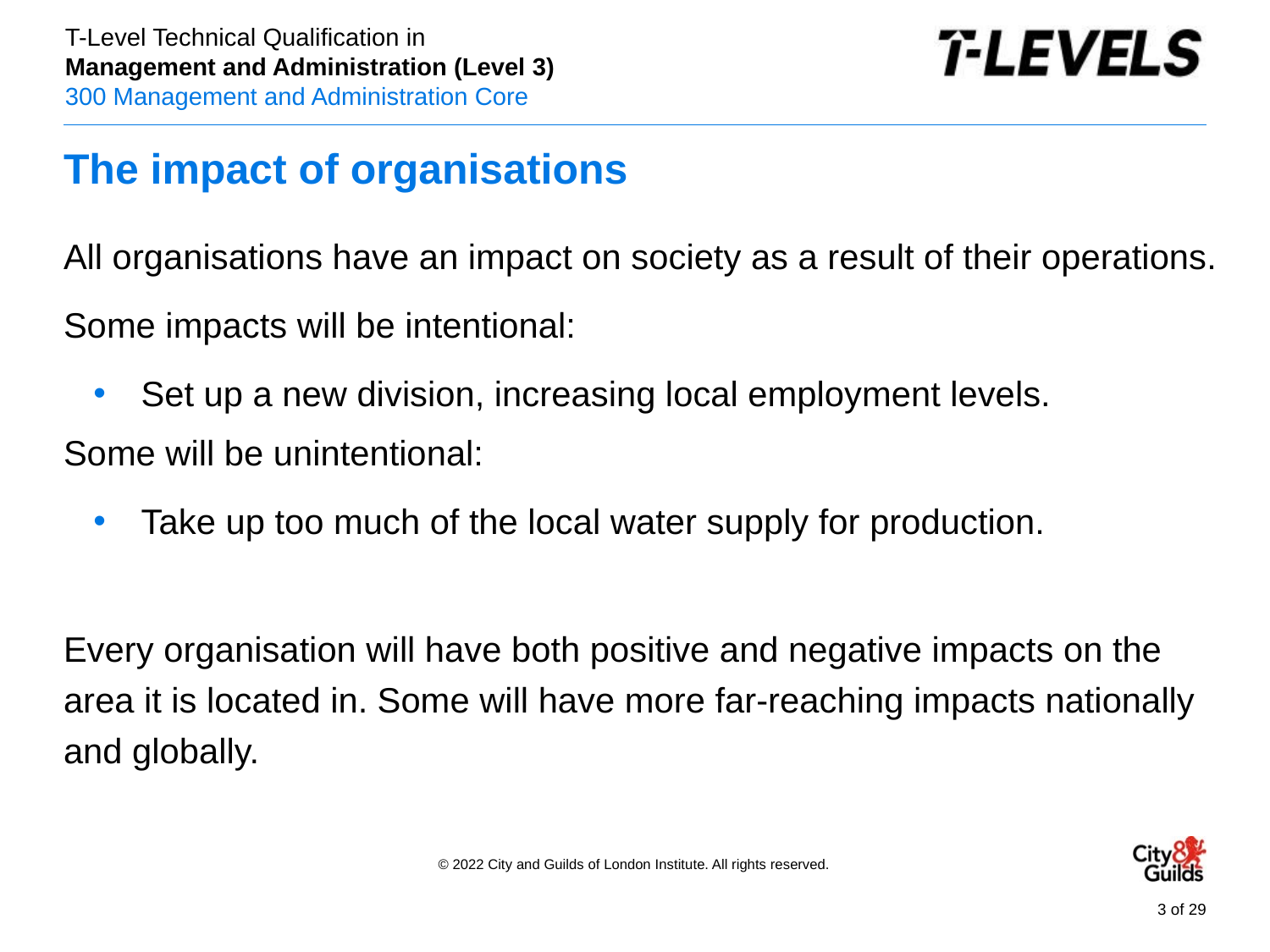

# The impact of organisations
All organisations have an impact on society as a result of their operations.
Some impacts will be intentional:
Set up a new division, increasing local employment levels.
Some will be unintentional:
Take up too much of the local water supply for production.

Every organisation will have both positive and negative impacts on the area it is located in. Some will have more far-reaching impacts nationally and globally.